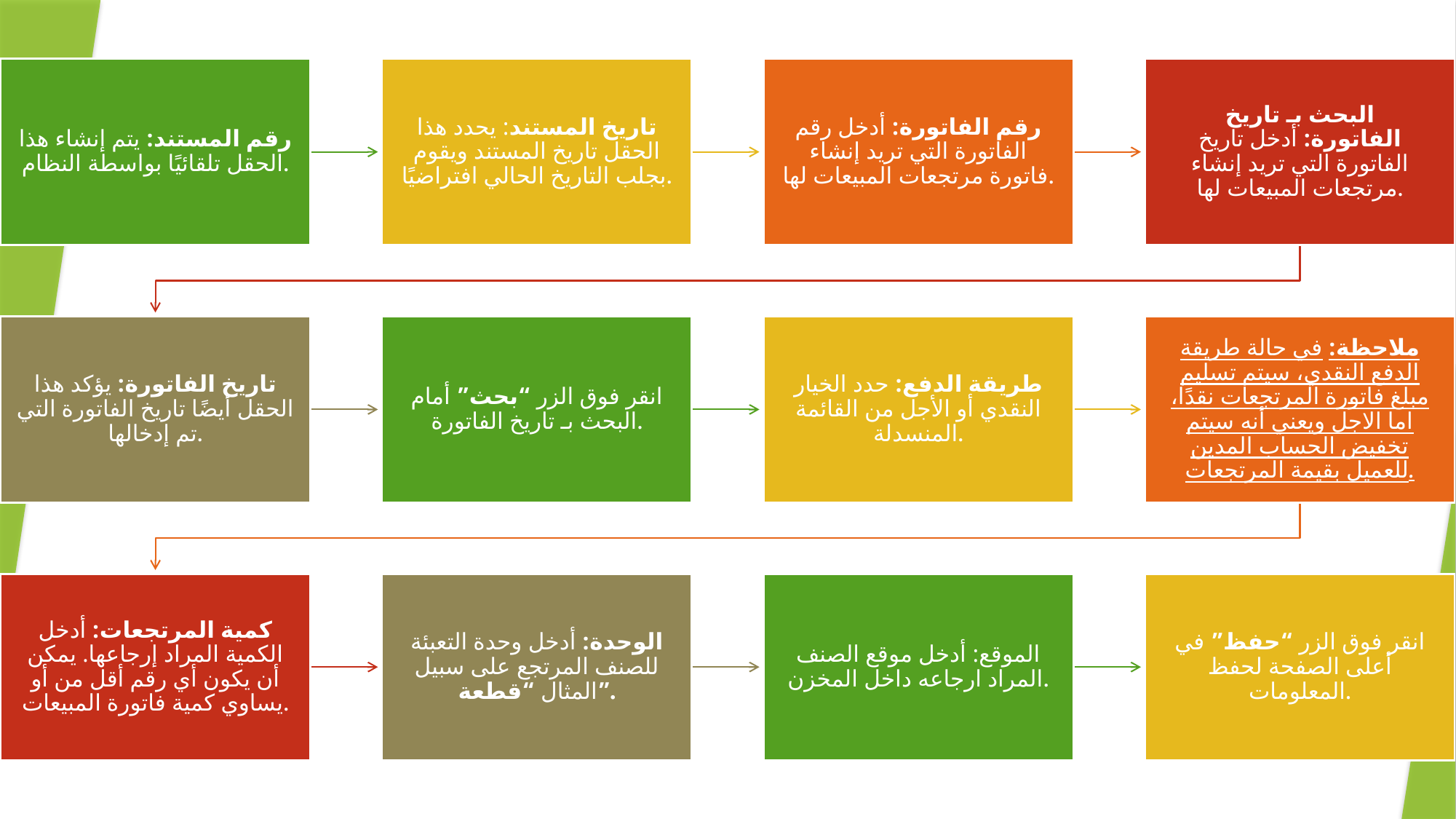

رقم المستند: يتم إنشاء هذا الحقل تلقائيًا بواسطة النظام.

تاريخ المستند: يحدد هذا الحقل تاريخ المستند ويقوم بجلب التاريخ الحالي افتراضيًا.

رقم الفاتورة: أدخل رقم الفاتورة التي تريد إنشاء فاتورة مرتجعات المبيعات لها.

البحث بـ تاريخ الفاتورة: أدخل تاريخ الفاتورة التي تريد إنشاء مرتجعات المبيعات لها.

تاريخ الفاتورة: يؤكد هذا الحقل أيضًا تاريخ الفاتورة التي تم إدخالها.

انقر فوق الزر “بحث” أمام البحث بـ تاريخ الفاتورة.

طريقة الدفع: حدد الخيار النقدي أو الأجل من القائمة المنسدلة.

ملاحظة: في حالة طريقة الدفع النقدي، سيتم تسليم مبلغ فاتورة المرتجعات نقدًا، اما الاجل ويعني أنه سيتم تخفيض الحساب المدين للعميل بقيمة المرتجعات.

كمية المرتجعات: أدخل الكمية المراد إرجاعها. يمكن أن يكون أي رقم أقل من أو يساوي كمية فاتورة المبيعات.

الوحدة: أدخل وحدة التعبئة للصنف المرتجع على سبيل المثال “قطعة”.

الموقع: أدخل موقع الصنف المراد ارجاعه داخل المخزن.
انقر فوق الزر “حفظ” في أعلى الصفحة لحفظ المعلومات.
#